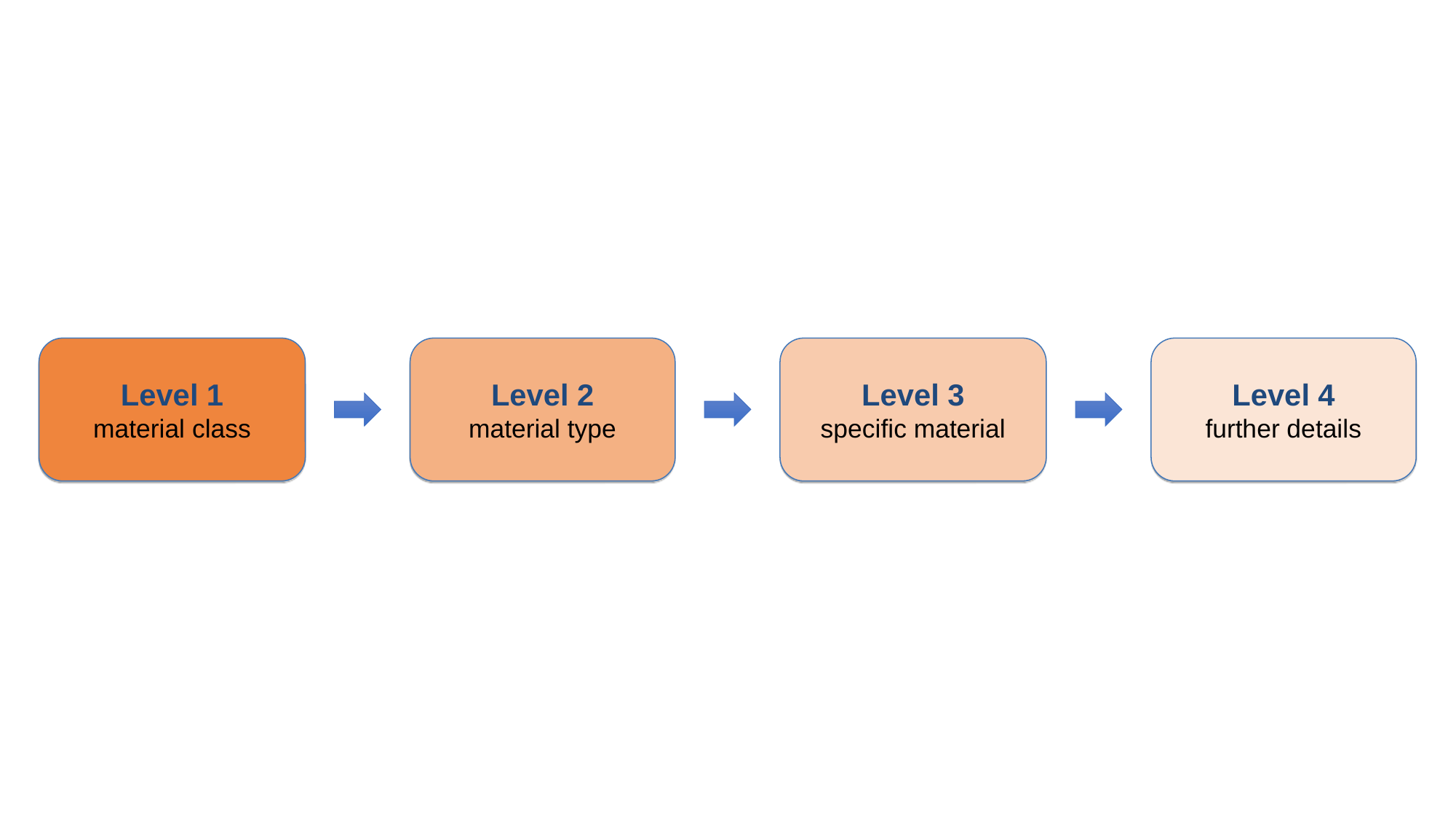

Level 4
further details
Level 1
material class
Level 2
material type
Level 3
specific material